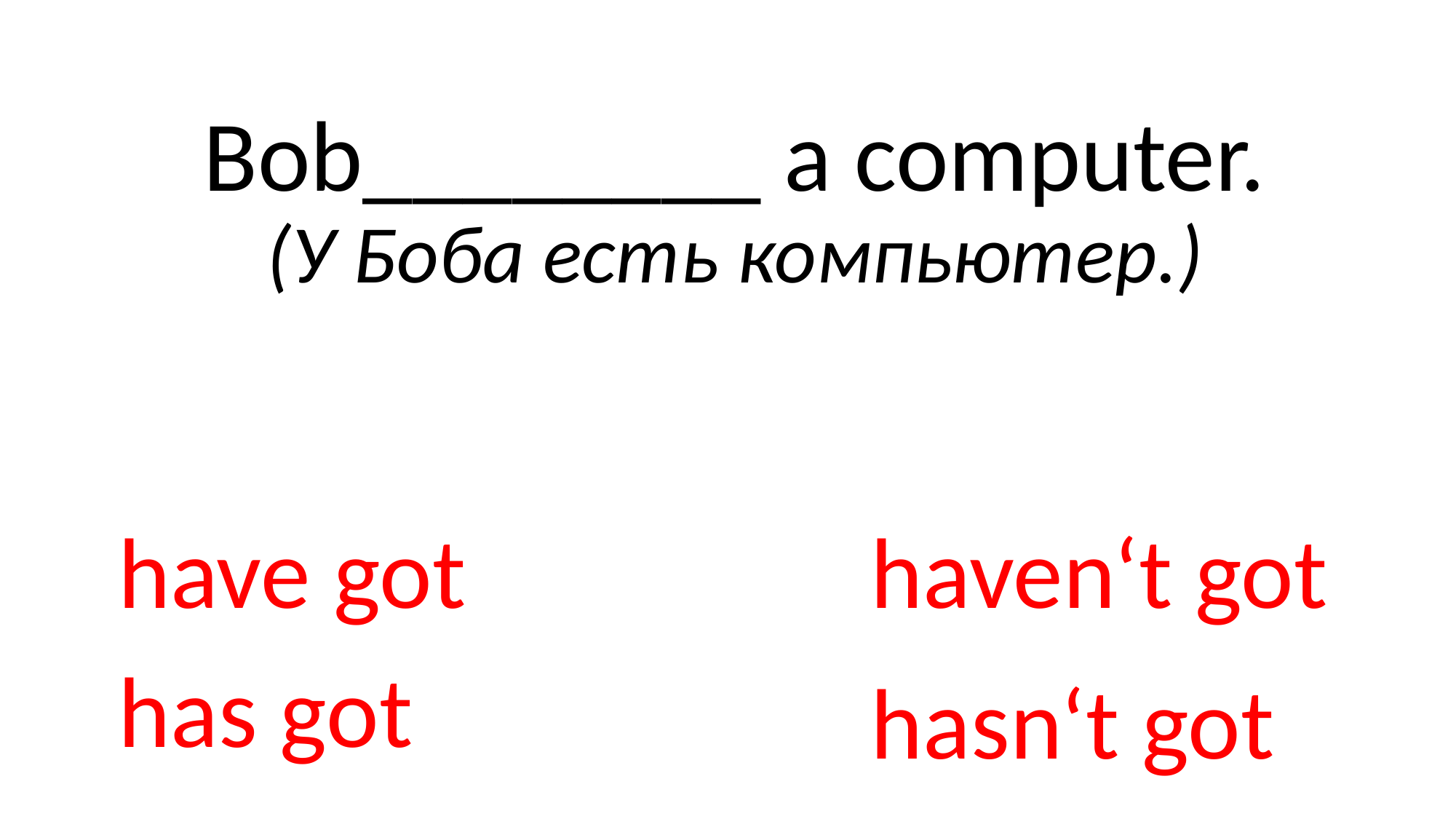

# Bob________ a computer. (У Боба есть компьютер.)
have got
haven‘t got
has got
hasn‘t got